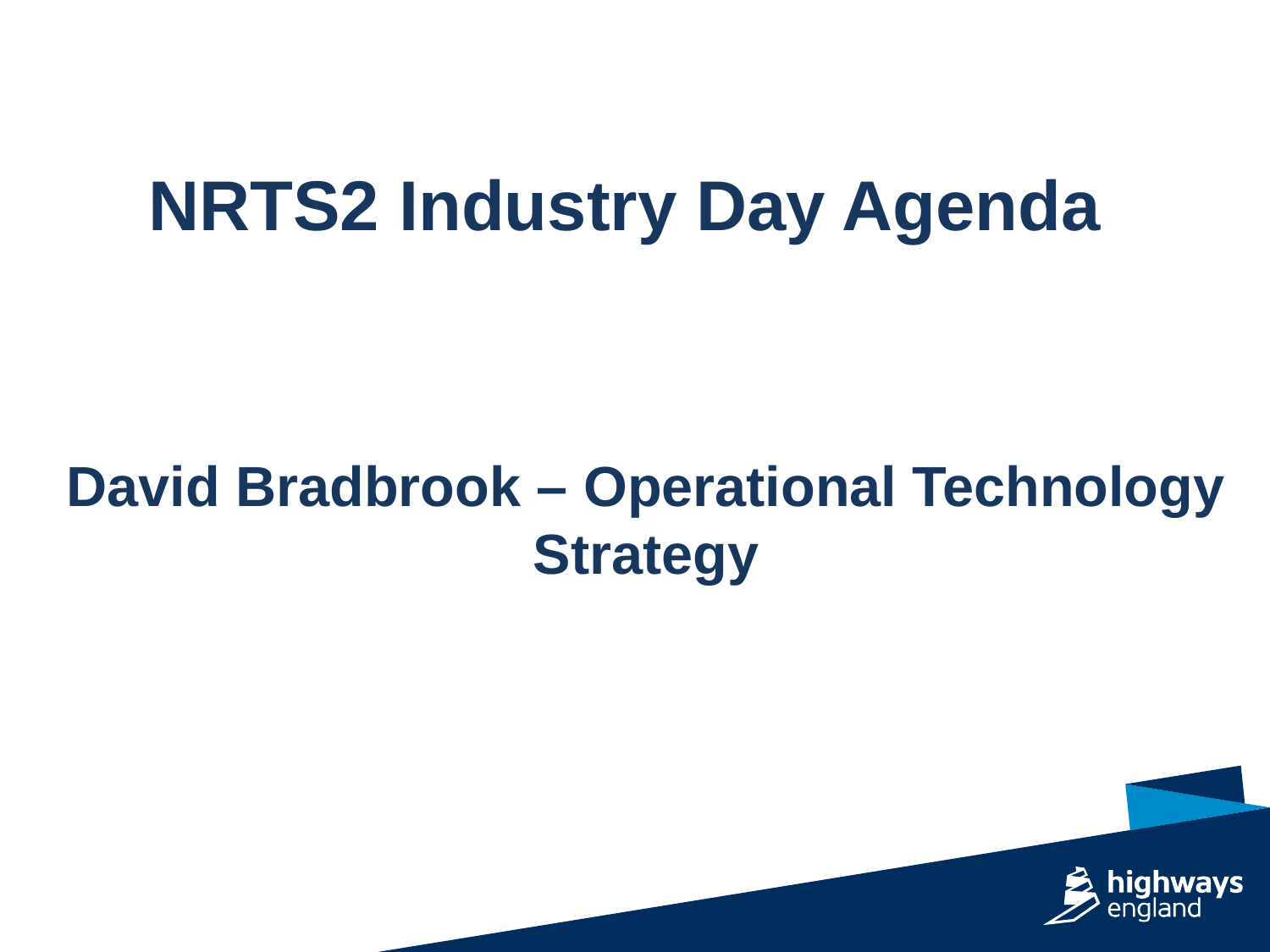

NRTS2 Industry Day Agenda
David Bradbrook – Operational Technology Strategy